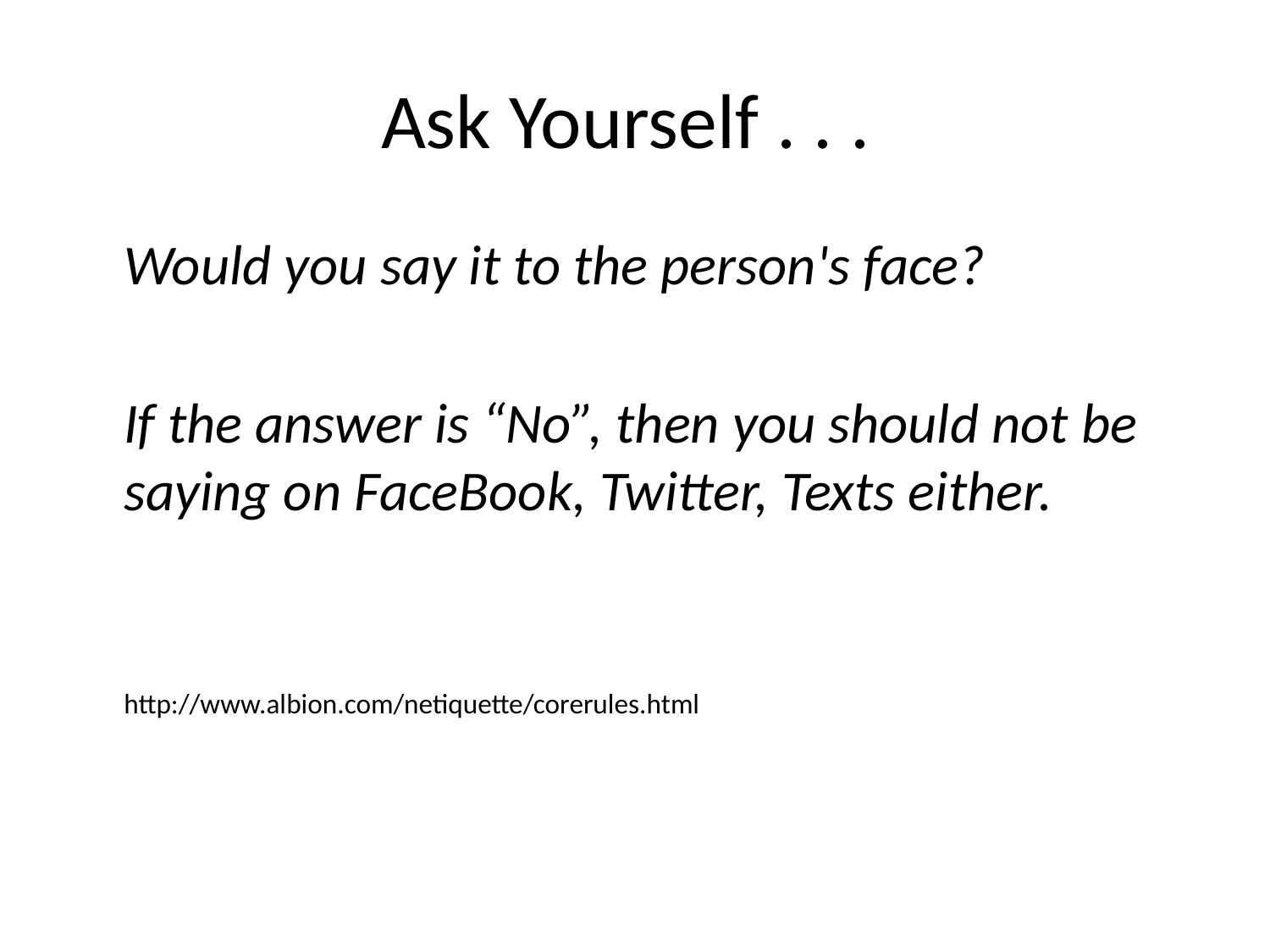

# Ask Yourself . . .
	Would you say it to the person's face?

	If the answer is “No”, then you should not be saying on FaceBook, Twitter, Texts either.

	http://www.albion.com/netiquette/corerules.html